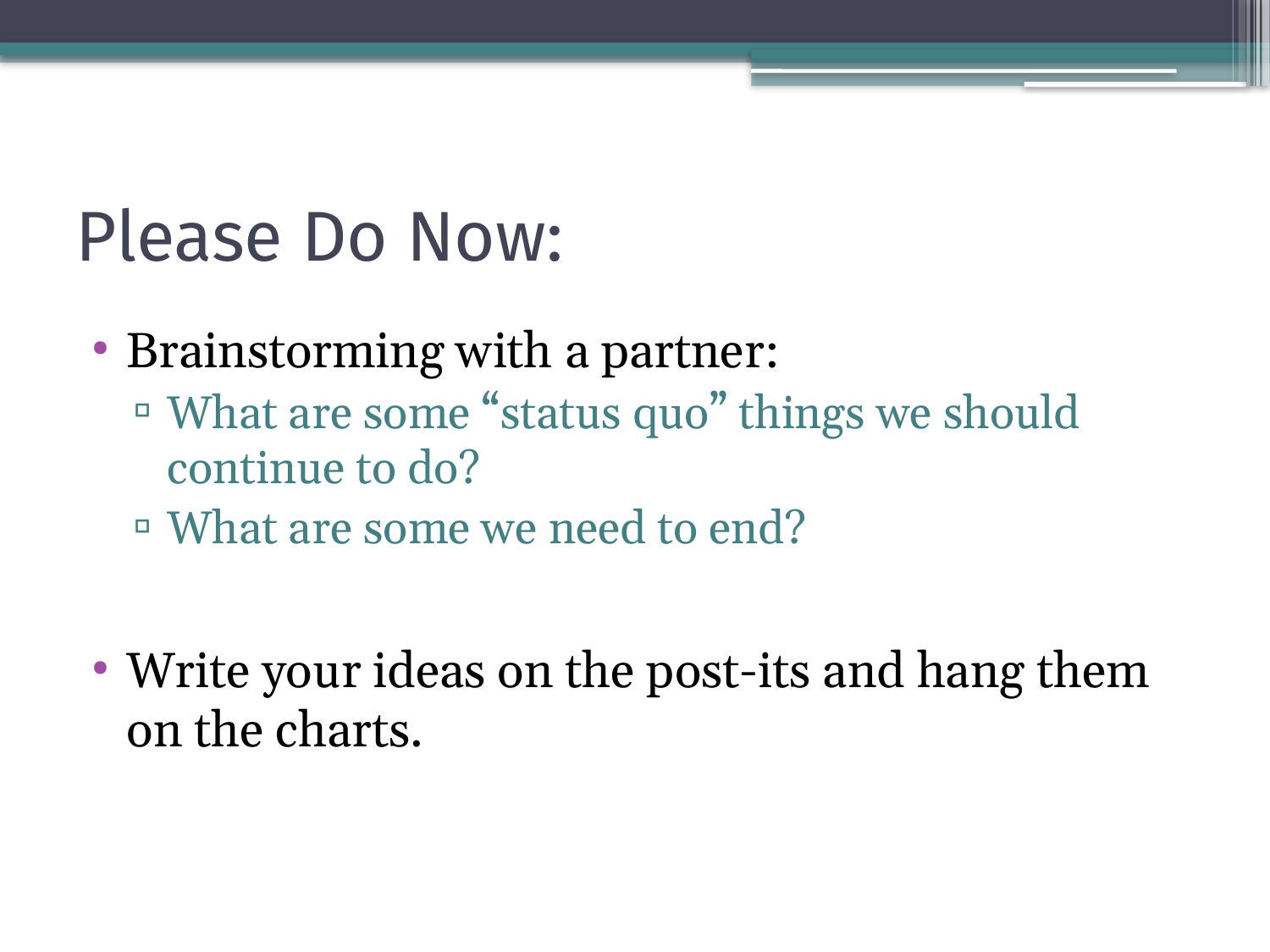

# Please Do Now:
Brainstorming with a partner:
What are some “status quo” things we should continue to do?
What are some we need to end?

Write your ideas on the post-its and hang them on the charts.